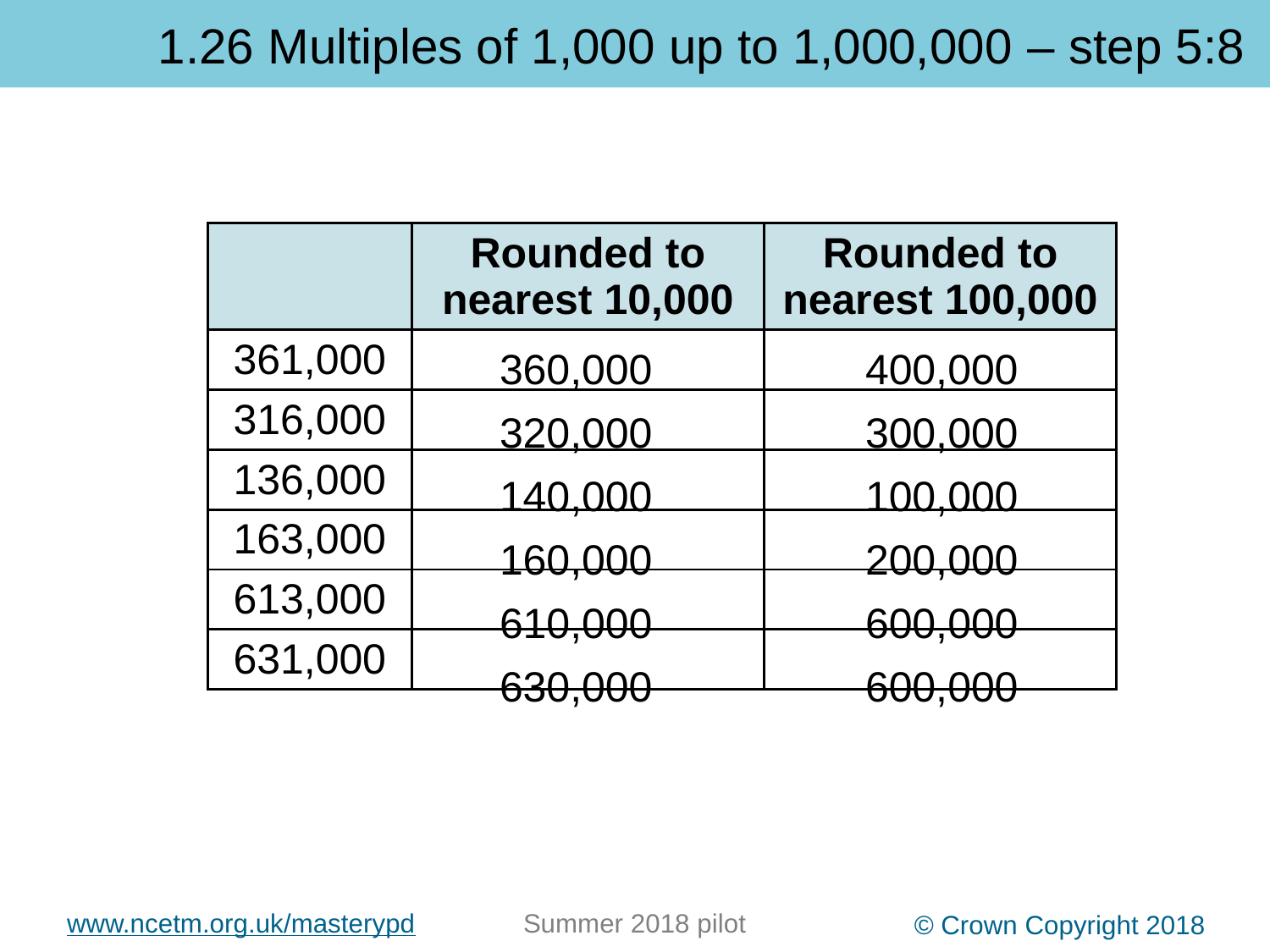

1.26 Multiples of 1,000 up to 1,000,000 – step 5:8
|  | Rounded to nearest 10,000 | Rounded to nearest 100,000 |
| --- | --- | --- |
| 361,000 |  |  |
| 316,000 |  |  |
| 136,000 |  |  |
| 163,000 |  |  |
| 613,000 |  |  |
| 631,000 |  |  |
360,000
400,000
320,000
300,000
140,000
100,000
160,000
200,000
610,000
600,000
630,000
600,000